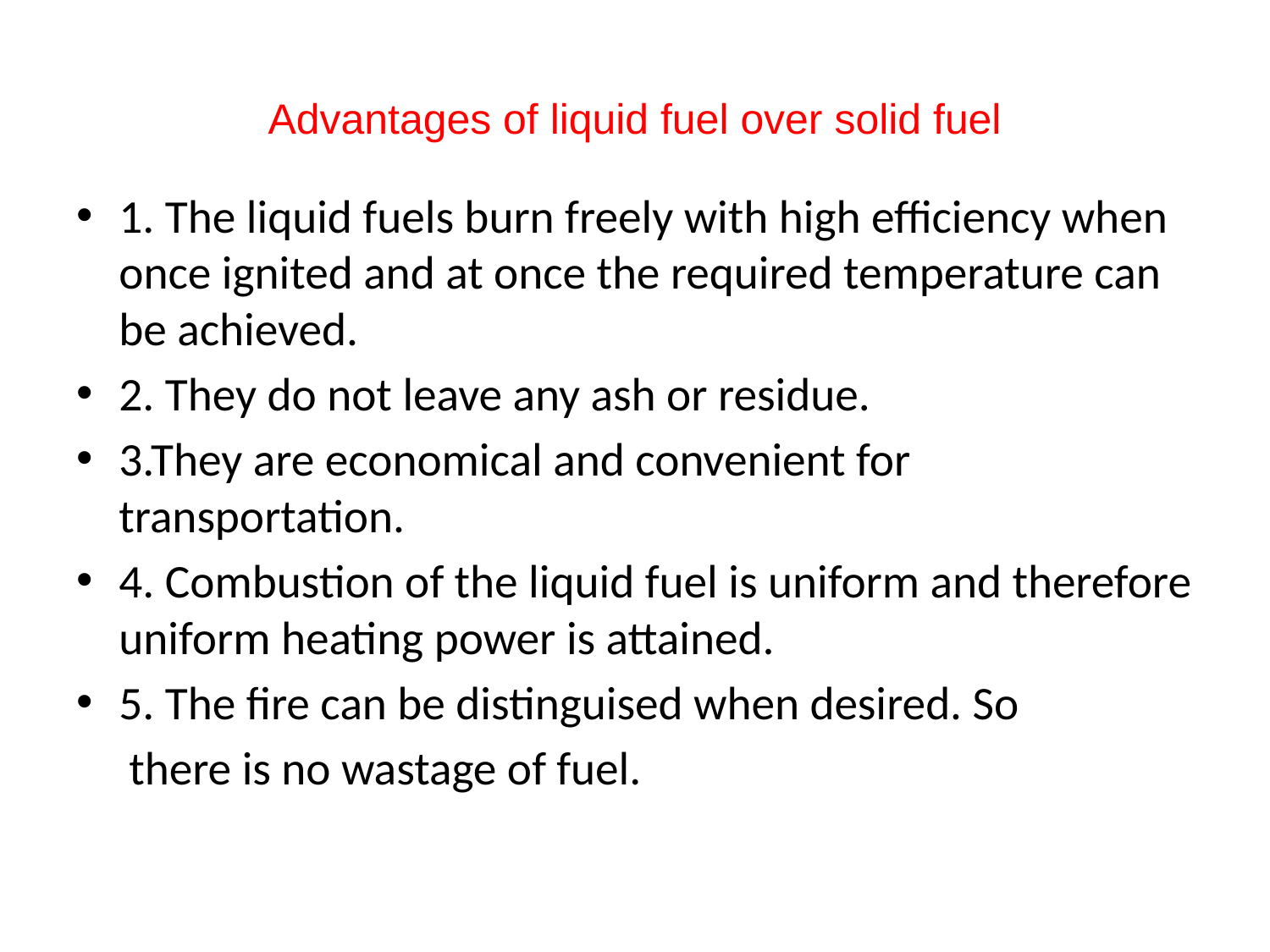

# Advantages of liquid fuel over solid fuel
1. The liquid fuels burn freely with high efficiency when once ignited and at once the required temperature can be achieved.
2. They do not leave any ash or residue.
3.They are economical and convenient for transportation.
4. Combustion of the liquid fuel is uniform and therefore uniform heating power is attained.
5. The fire can be distinguised when desired. So
     there is no wastage of fuel.